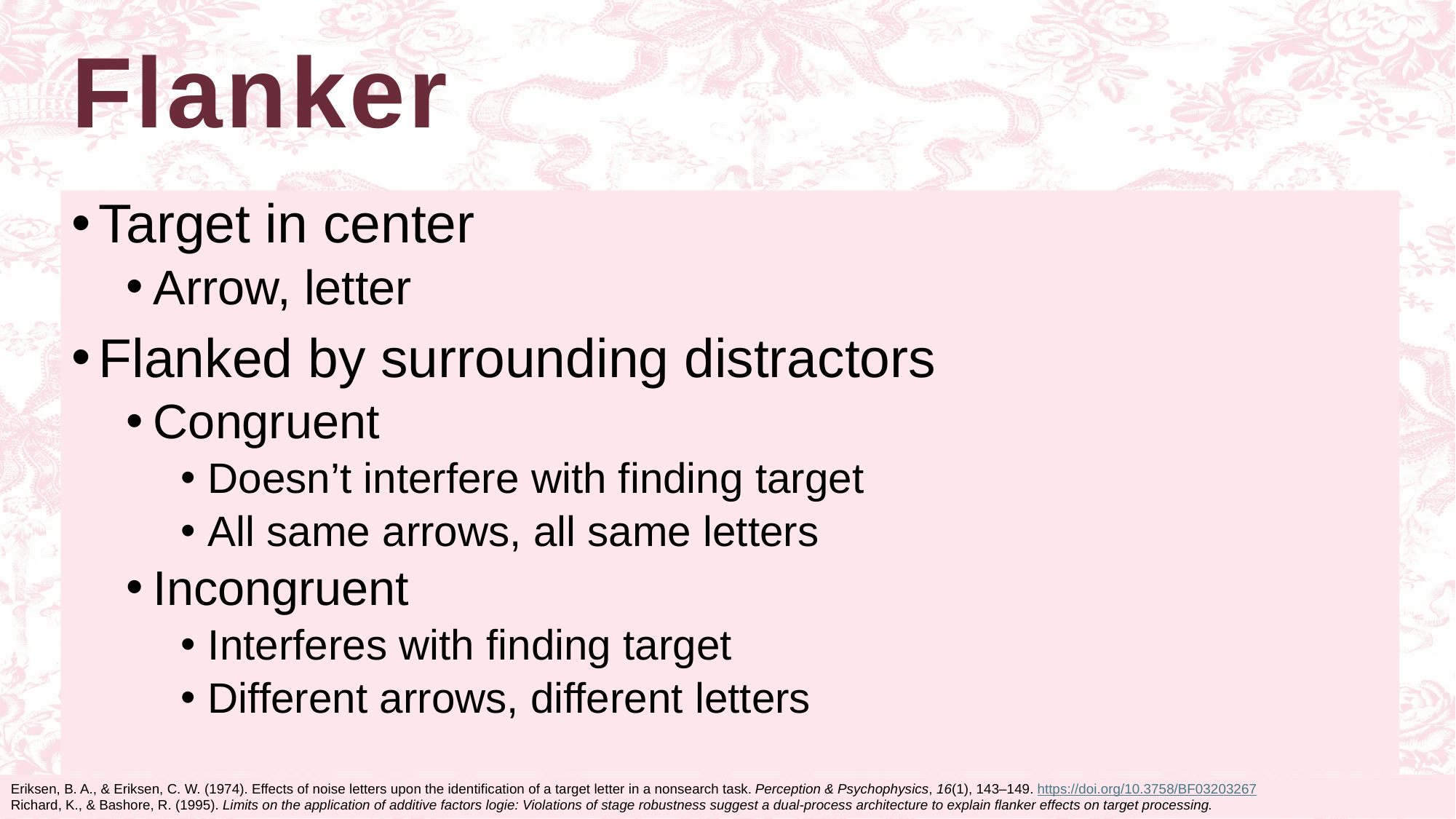

# Flanker
Target in center
Arrow, letter
Flanked by surrounding distractors
Congruent
Doesn’t interfere with finding target
All same arrows, all same letters
Incongruent
Interferes with finding target
Different arrows, different letters
Eriksen, B. A., & Eriksen, C. W. (1974). Effects of noise letters upon the identification of a target letter in a nonsearch task. Perception & Psychophysics, 16(1), 143–149. https://doi.org/10.3758/BF03203267
Richard, K., & Bashore, R. (1995). Limits on the application of additive factors logie: Violations of stage robustness suggest a dual-process architecture to explain flanker effects on target processing.